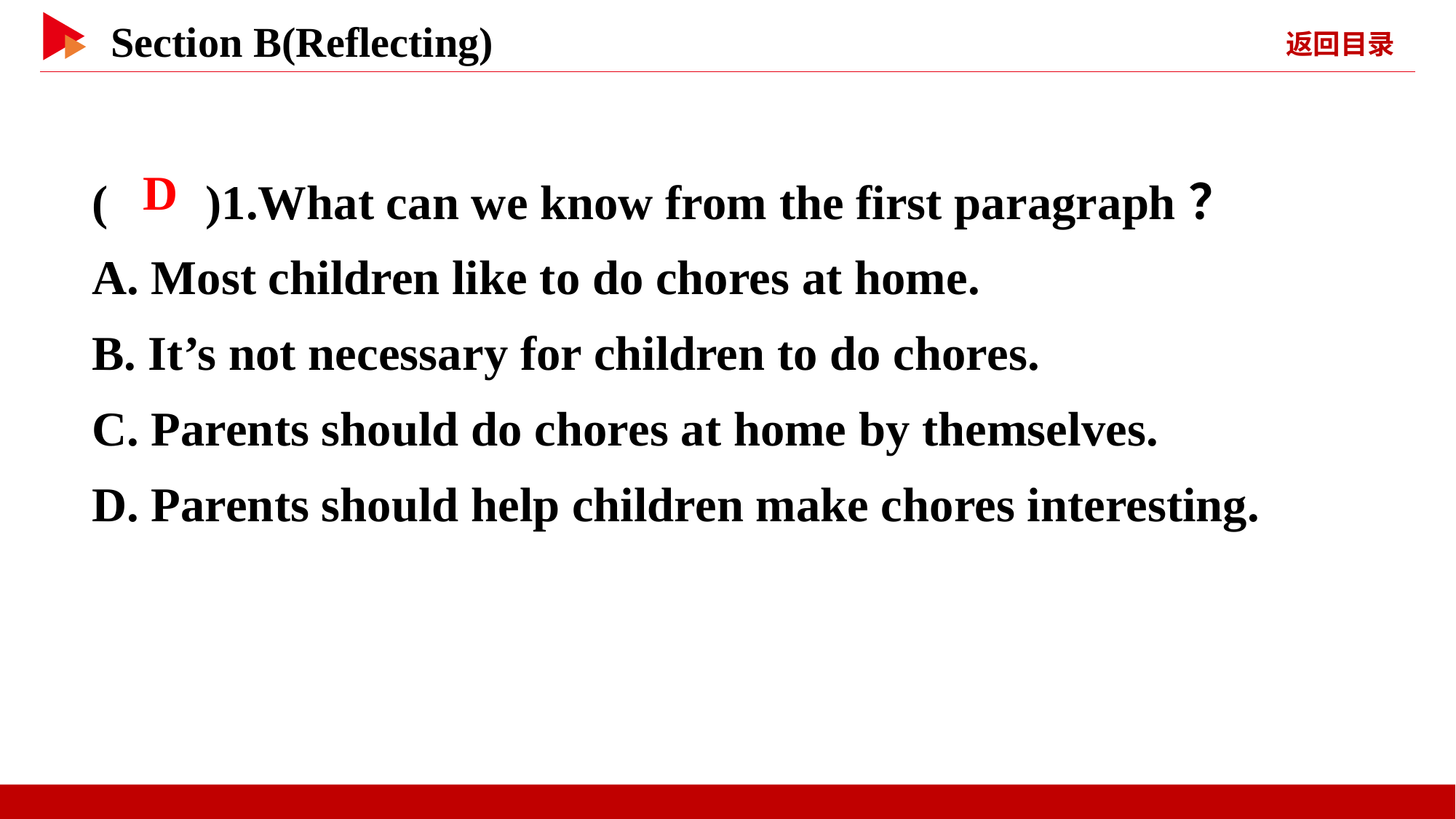

(        )1.What can we know from the first paragraph？
A. Most children like to do chores at home.
B. It’s not necessary for children to do chores.
C. Parents should do chores at home by themselves.
D. Parents should help children make chores interesting.
   D